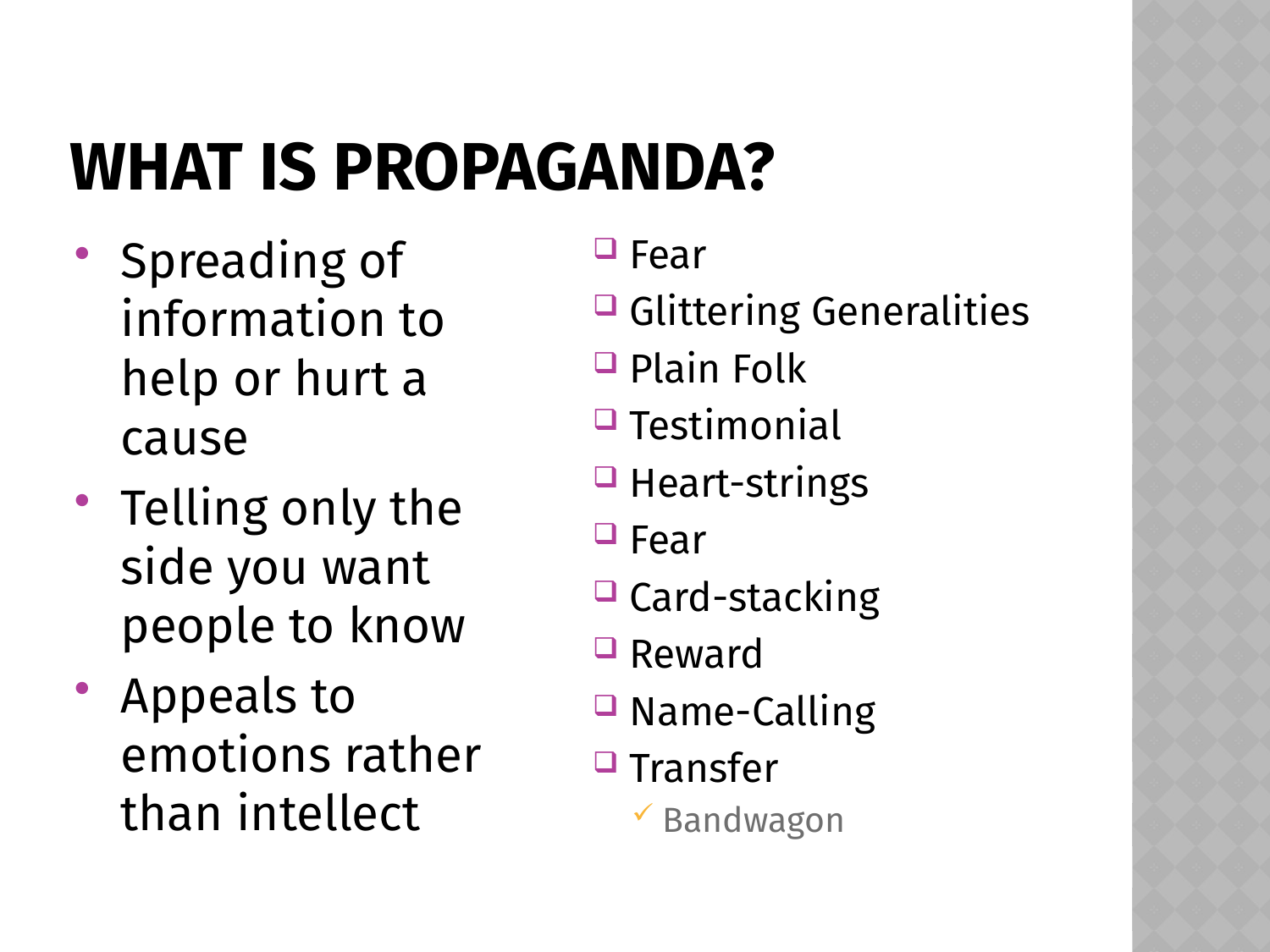

# What is Propaganda?
Spreading of information to help or hurt a cause
Telling only the side you want people to know
Appeals to emotions rather than intellect

Fear
Glittering Generalities
Plain Folk
Testimonial
Heart-strings
Fear
Card-stacking
Reward
Name-Calling
Transfer
Bandwagon